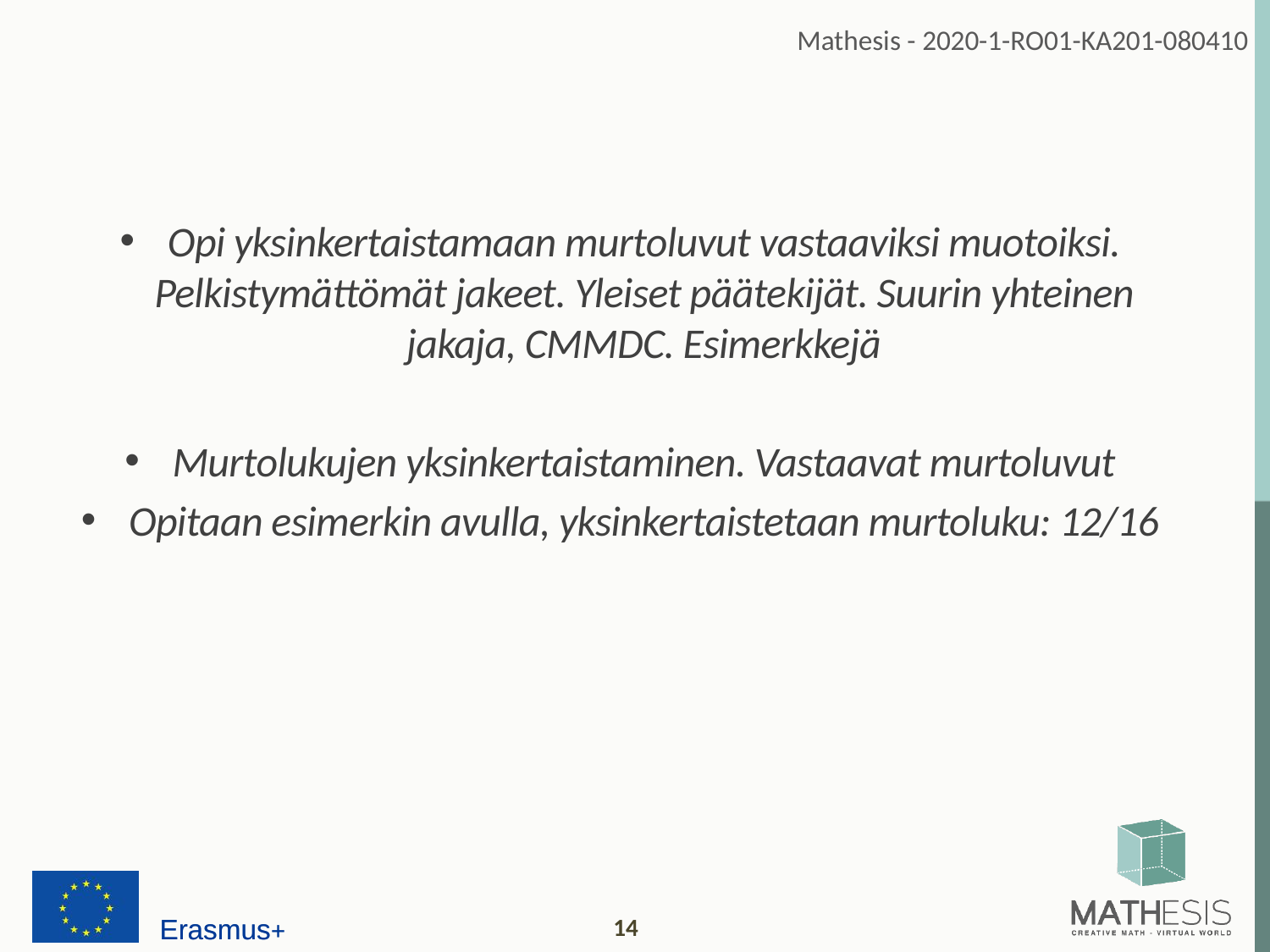

Opi yksinkertaistamaan murtoluvut vastaaviksi muotoiksi. Pelkistymättömät jakeet. Yleiset päätekijät. Suurin yhteinen jakaja, CMMDC. Esimerkkejä

Murtolukujen yksinkertaistaminen. Vastaavat murtoluvut
Opitaan esimerkin avulla, yksinkertaistetaan murtoluku: 12/16